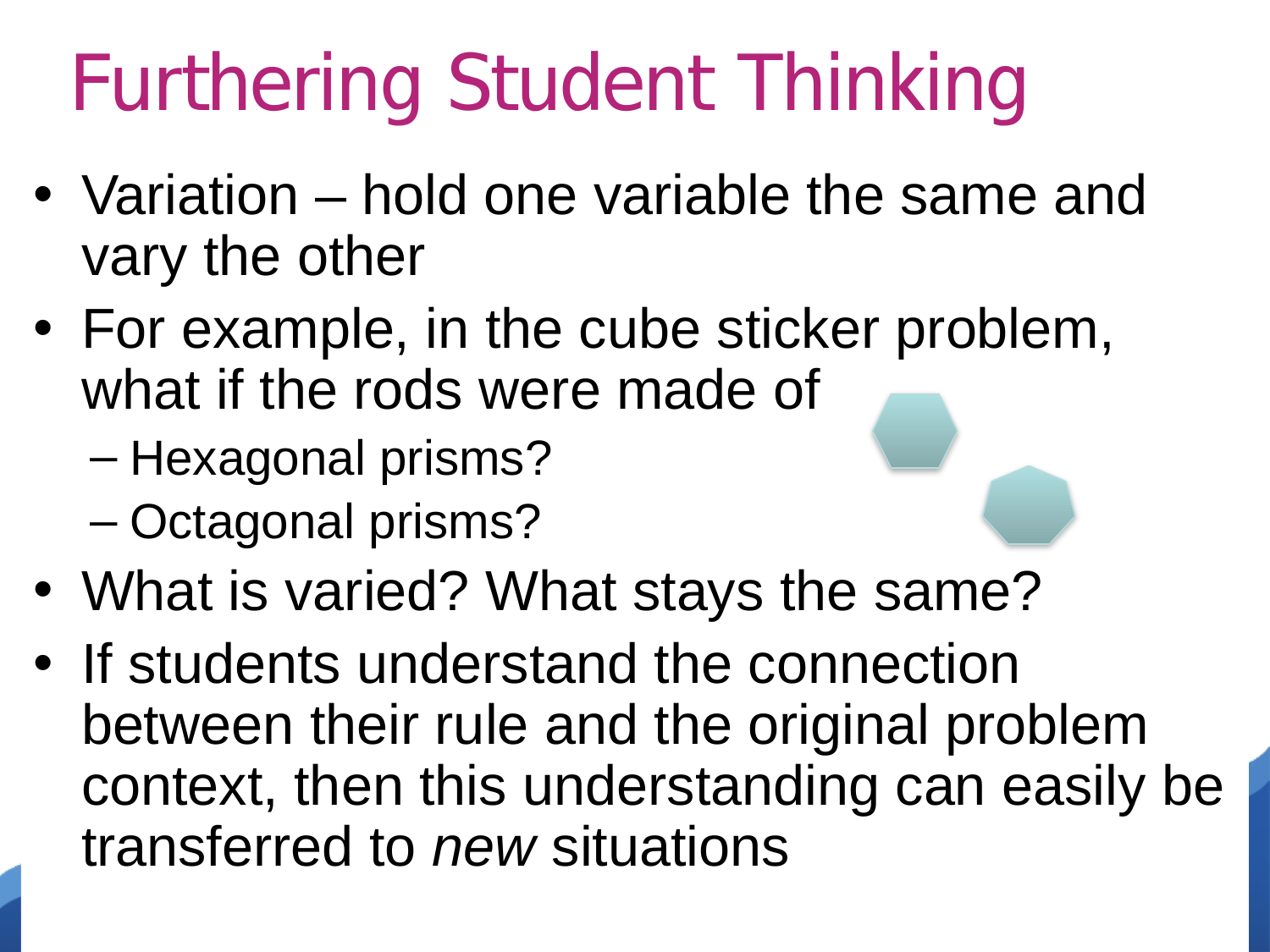

Furthering Student Thinking
Variation – hold one variable the same and vary the other
For example, in the cube sticker problem, what if the rods were made of
Hexagonal prisms?
Octagonal prisms?
What is varied? What stays the same?
If students understand the connection between their rule and the original problem context, then this understanding can easily be transferred to new situations